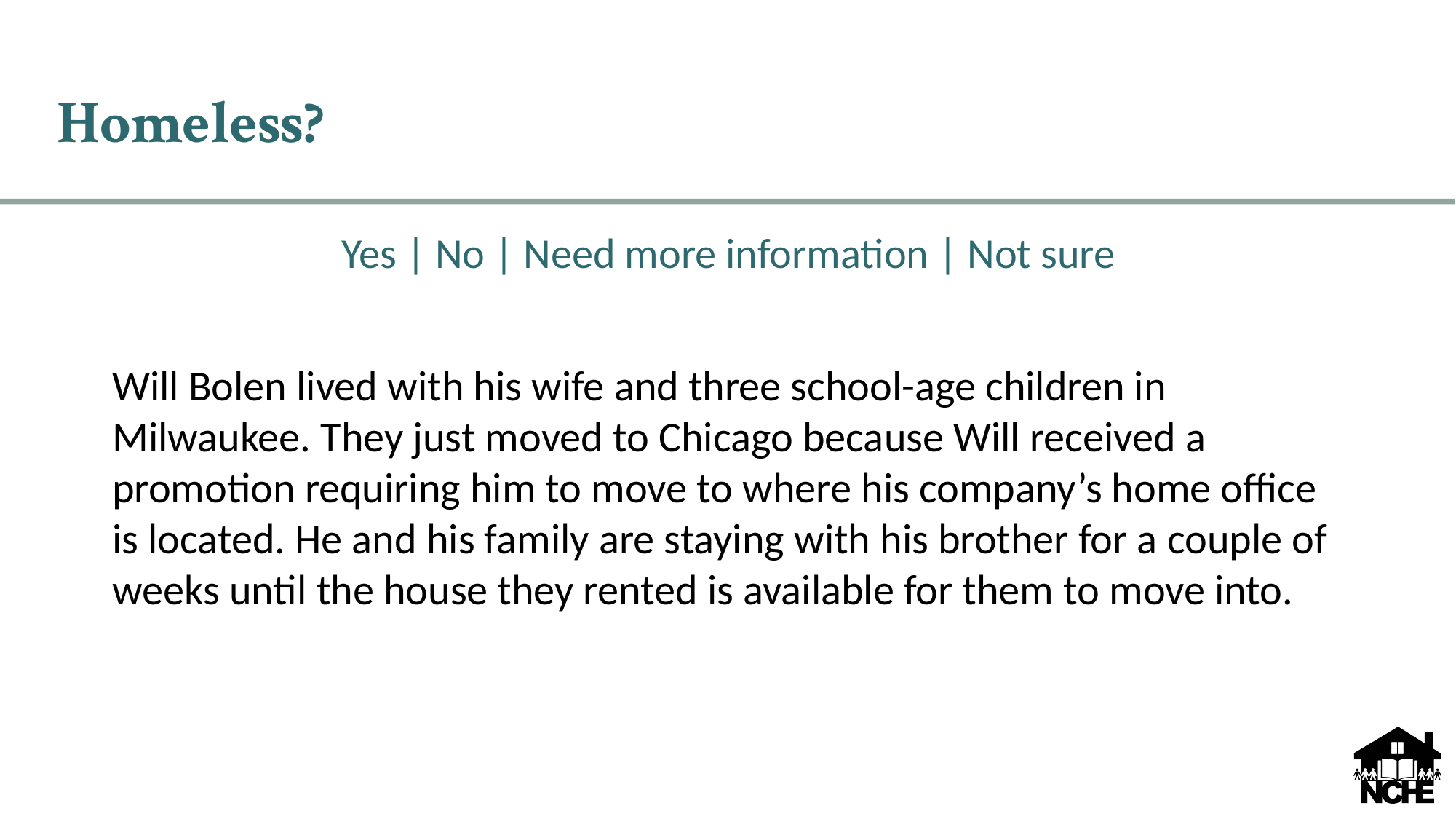

# Homeless?
Yes | No | Need more information | Not sure

Will Bolen lived with his wife and three school-age children in Milwaukee. They just moved to Chicago because Will received a promotion requiring him to move to where his company’s home office is located. He and his family are staying with his brother for a couple of weeks until the house they rented is available for them to move into.